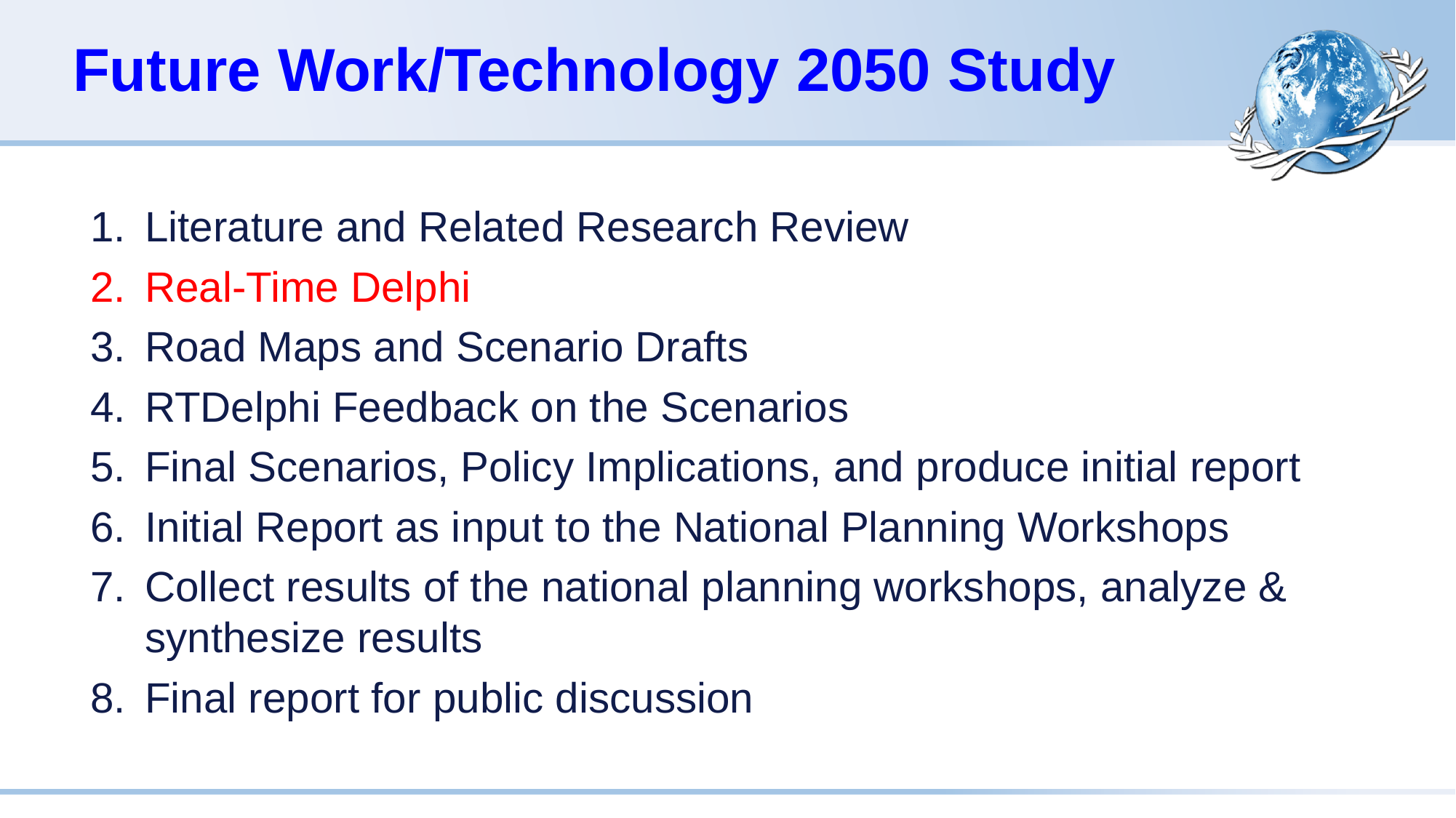

# Future Work/Technology 2050 Study
Literature and Related Research Review
Real-Time Delphi
Road Maps and Scenario Drafts
RTDelphi Feedback on the Scenarios
Final Scenarios, Policy Implications, and produce initial report
Initial Report as input to the National Planning Workshops
Collect results of the national planning workshops, analyze & synthesize results
Final report for public discussion